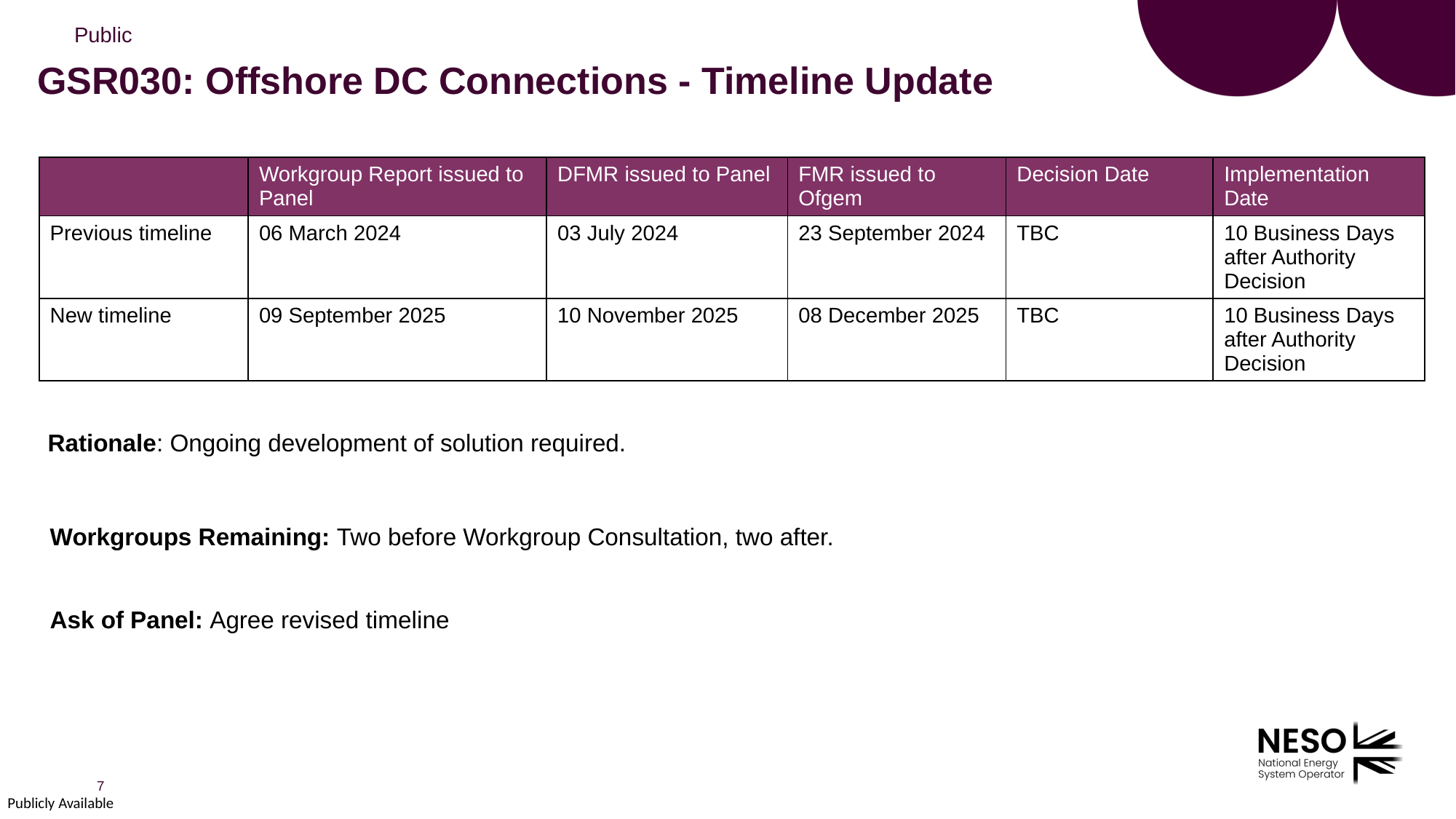

# GSR030: Offshore DC Connections - Timeline Update
|  | Workgroup Report issued to Panel | DFMR issued to Panel | FMR issued to Ofgem | Decision Date | Implementation Date |
| --- | --- | --- | --- | --- | --- |
| Previous timeline | 06 March 2024 | 03 July 2024 | 23 September 2024 | TBC | 10 Business Days after Authority Decision |
| New timeline | 09 September 2025 | 10 November 2025 | 08 December 2025 | TBC | 10 Business Days after Authority Decision |
Rationale: Ongoing development of solution required.
Workgroups Remaining: Two before Workgroup Consultation, two after.
​
Ask of Panel: Agree revised timeline